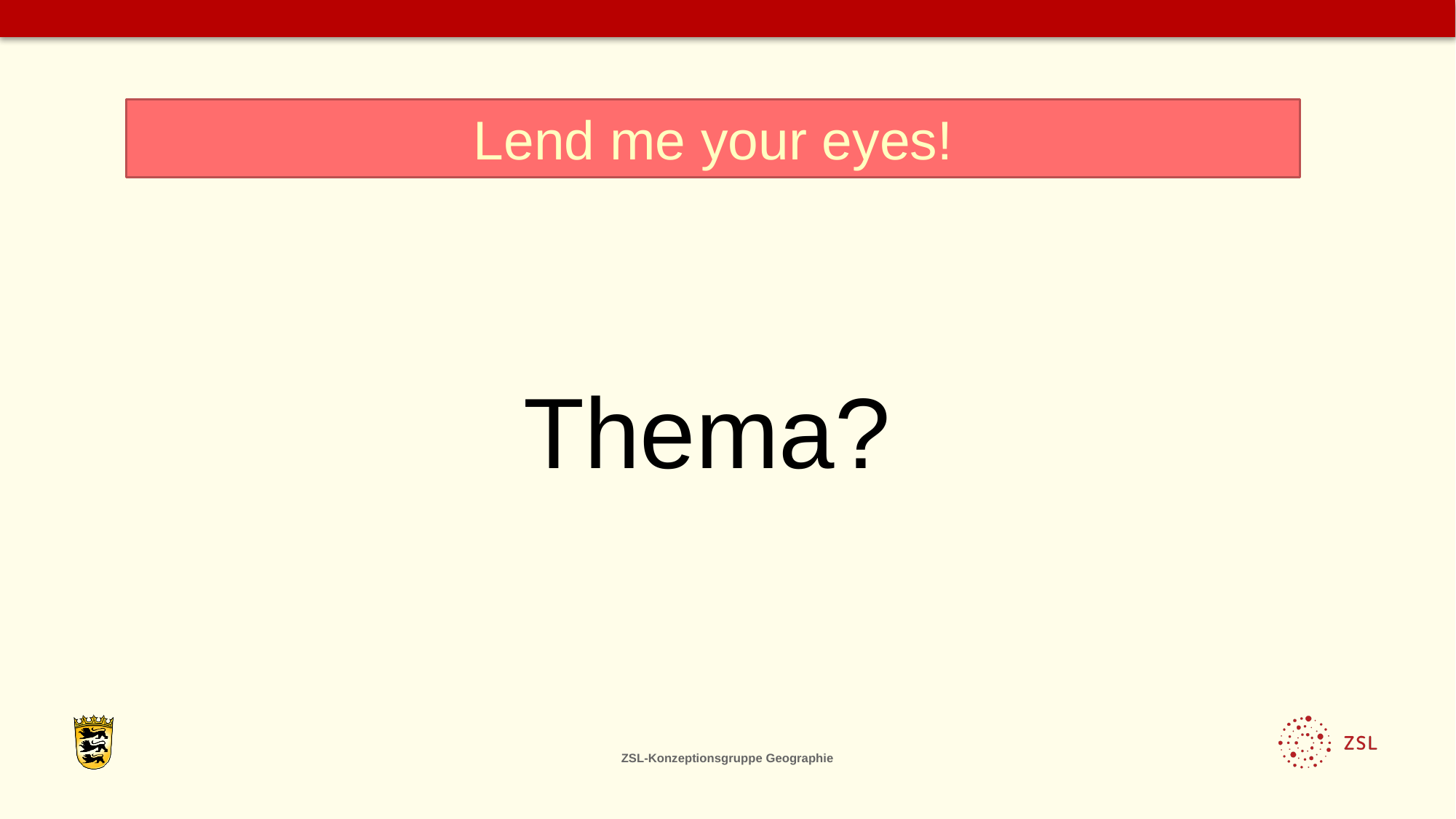

Lend me your eyes!
Thema?

ZSL-Konzeptionsgruppe Geographie